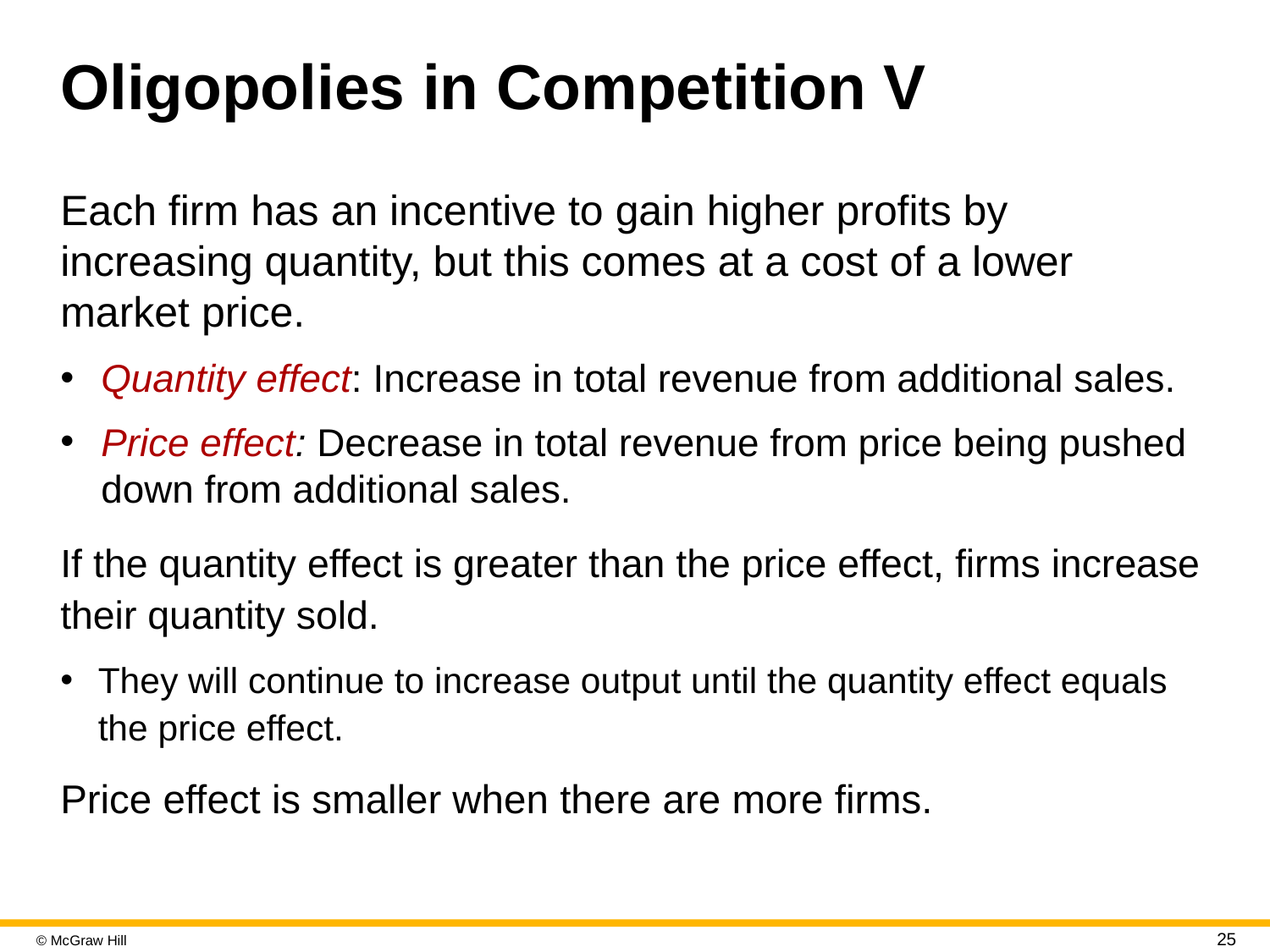

# Oligopolies in Competition V
Each firm has an incentive to gain higher profits by increasing quantity, but this comes at a cost of a lower market price.
Quantity effect: Increase in total revenue from additional sales.
Price effect: Decrease in total revenue from price being pushed down from additional sales.
If the quantity effect is greater than the price effect, firms increase their quantity sold.
They will continue to increase output until the quantity effect equals the price effect.
Price effect is smaller when there are more firms.